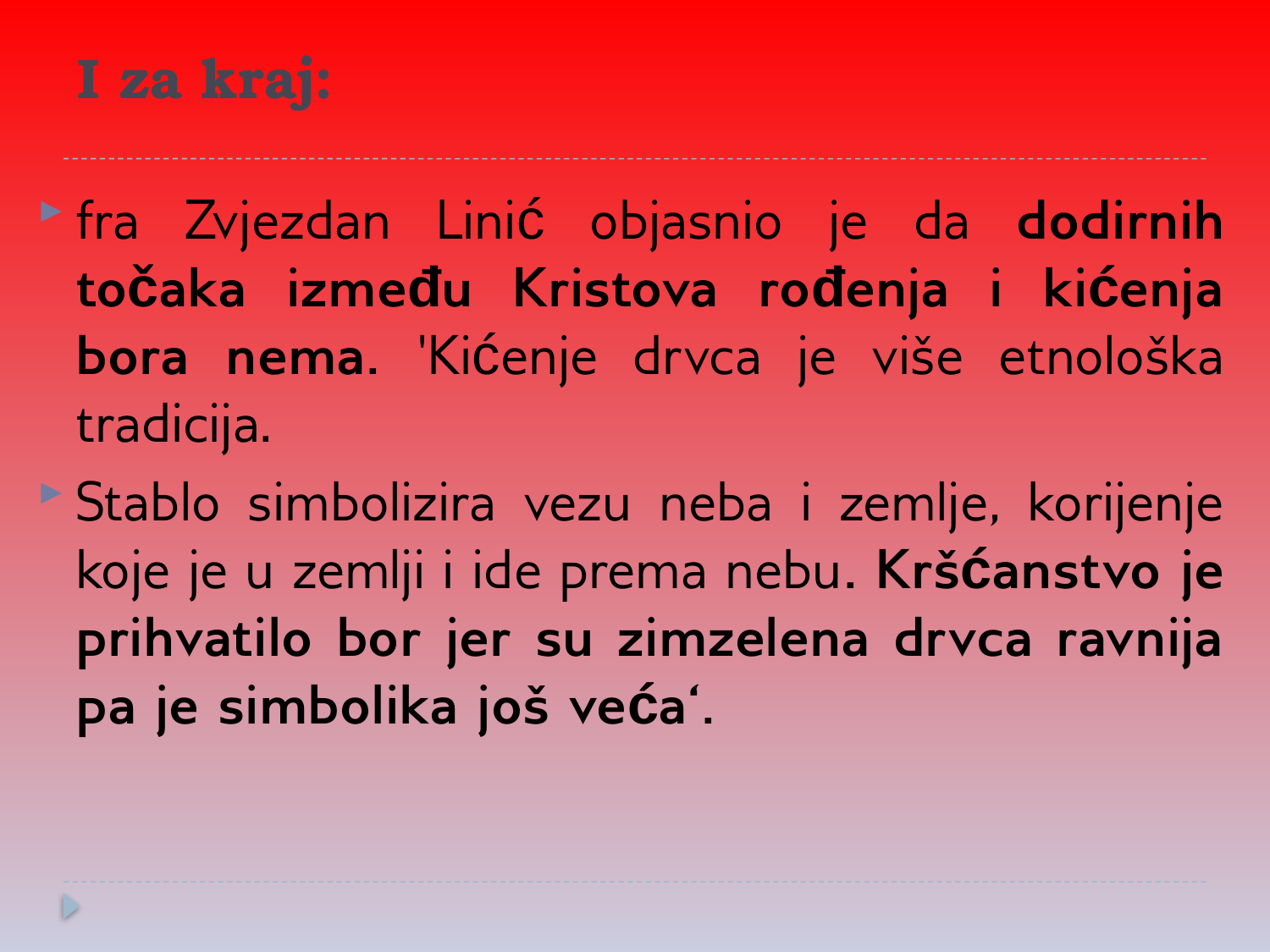

# I za kraj:
fra Zvjezdan Linić objasnio je da dodirnih točaka između Kristova rođenja i kićenja bora nema. 'Kićenje drvca je više etnološka tradicija.
Stablo simbolizira vezu neba i zemlje, korijenje koje je u zemlji i ide prema nebu. Kršćanstvo je prihvatilo bor jer su zimzelena drvca ravnija pa je simbolika još veća‘.